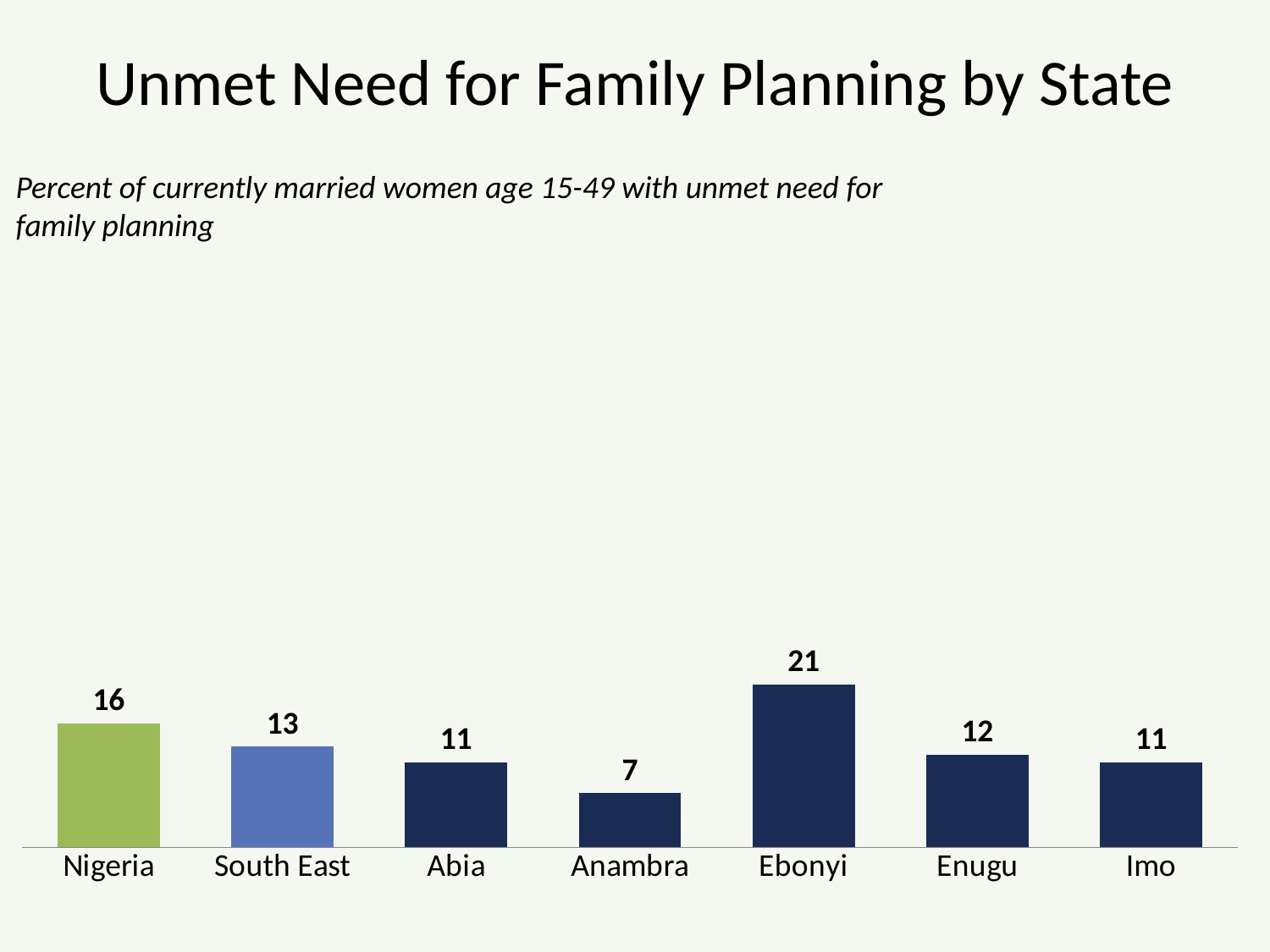

# Unmet Need for Family Planning by State
Percent of currently married women age 15-49 with unmet need for family planning

### Chart

| Category | Women  |
|---|---|
| Nigeria | 16.0 |
| South East | 13.0 |
| Abia | 11.0 |
| Anambra | 7.0 |
| Ebonyi | 21.0 |
| Enugu | 12.0 |
| Imo | 11.0 |